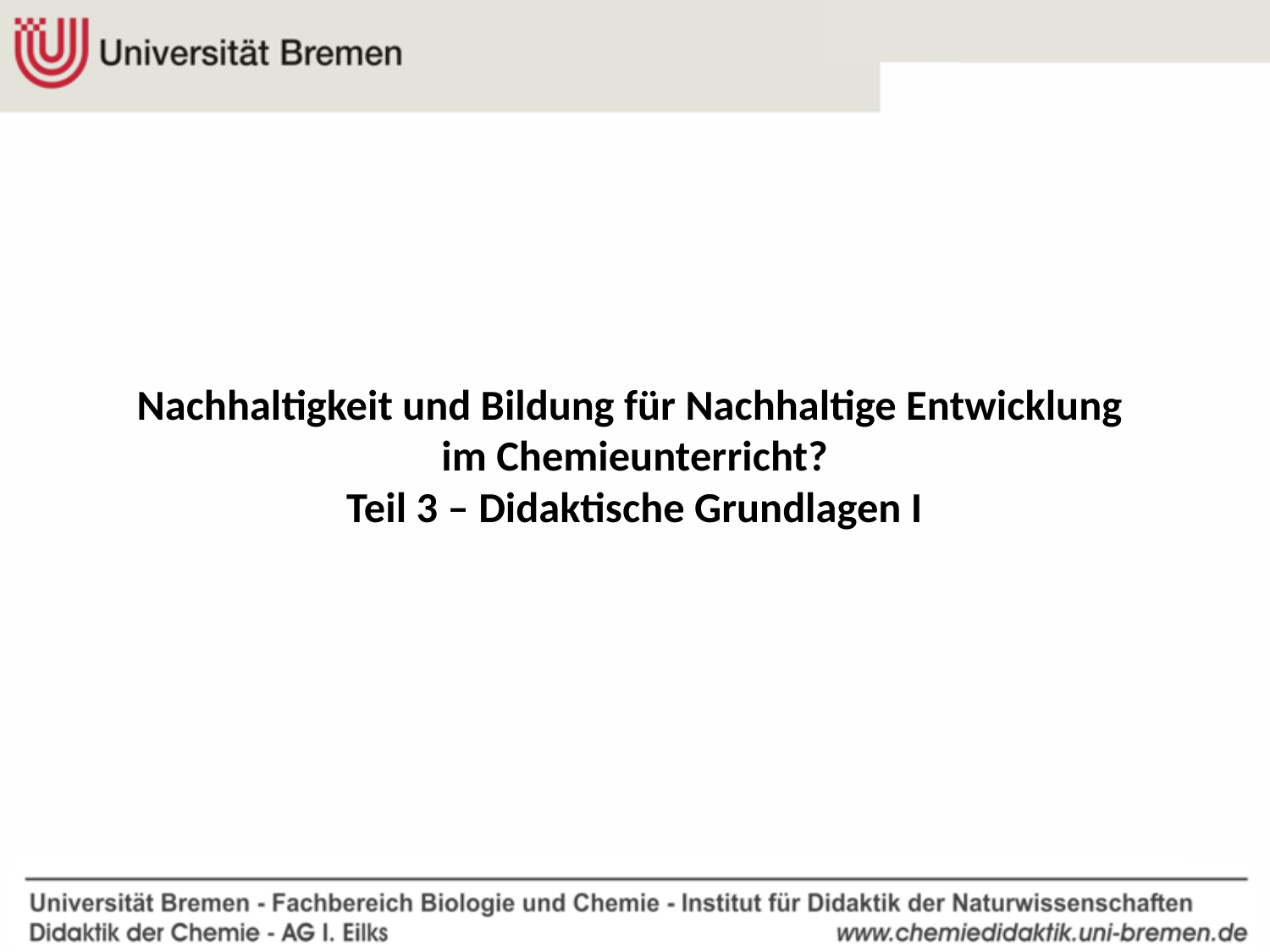

# Nachhaltigkeit und Bildung für Nachhaltige Entwicklung im Chemieunterricht? Teil 3 – Didaktische Grundlagen I